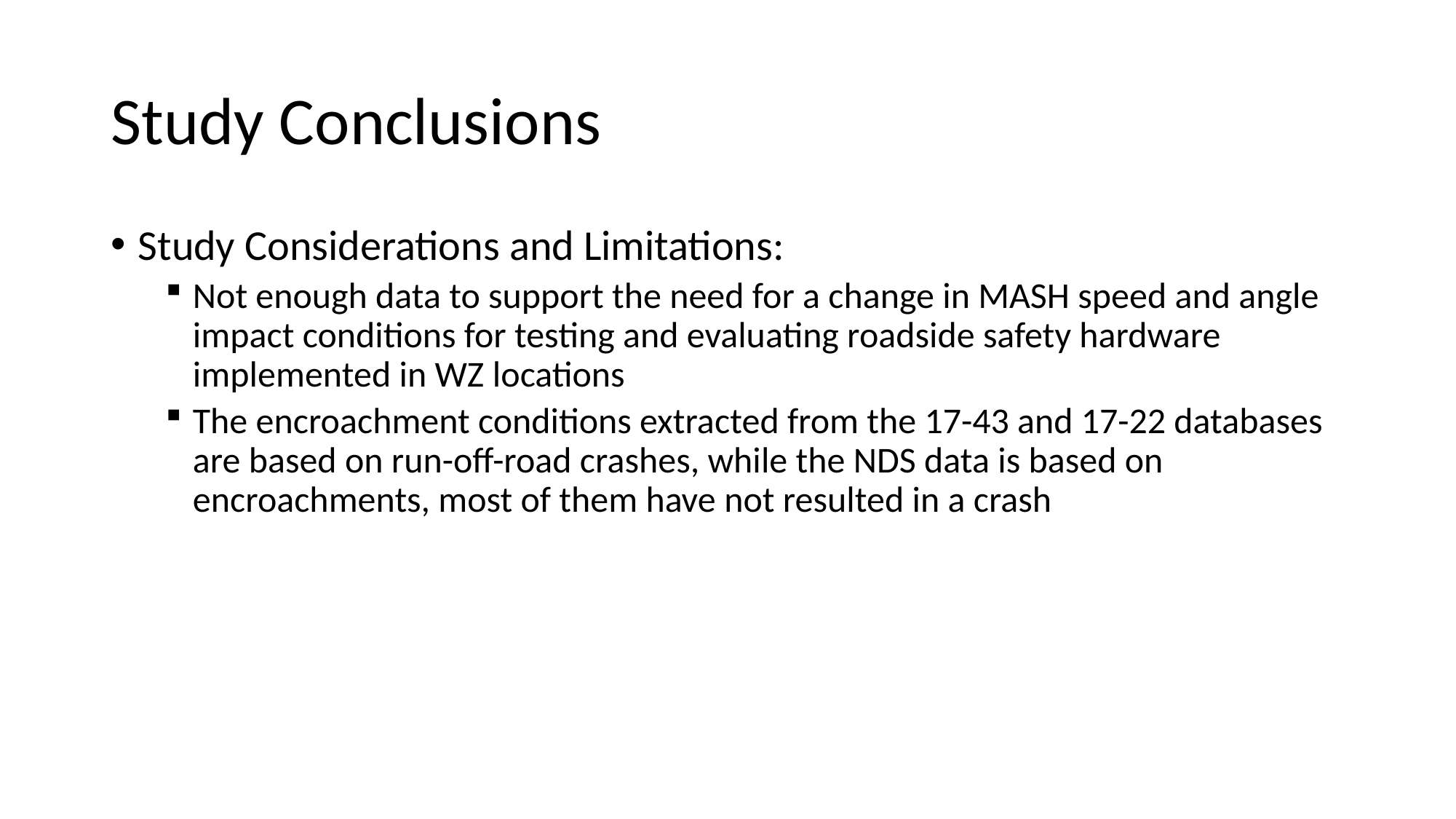

# Study Conclusions
Study Considerations and Limitations:
Not enough data to support the need for a change in MASH speed and angle impact conditions for testing and evaluating roadside safety hardware implemented in WZ locations
The encroachment conditions extracted from the 17-43 and 17-22 databases are based on run-off-road crashes, while the NDS data is based on encroachments, most of them have not resulted in a crash
72